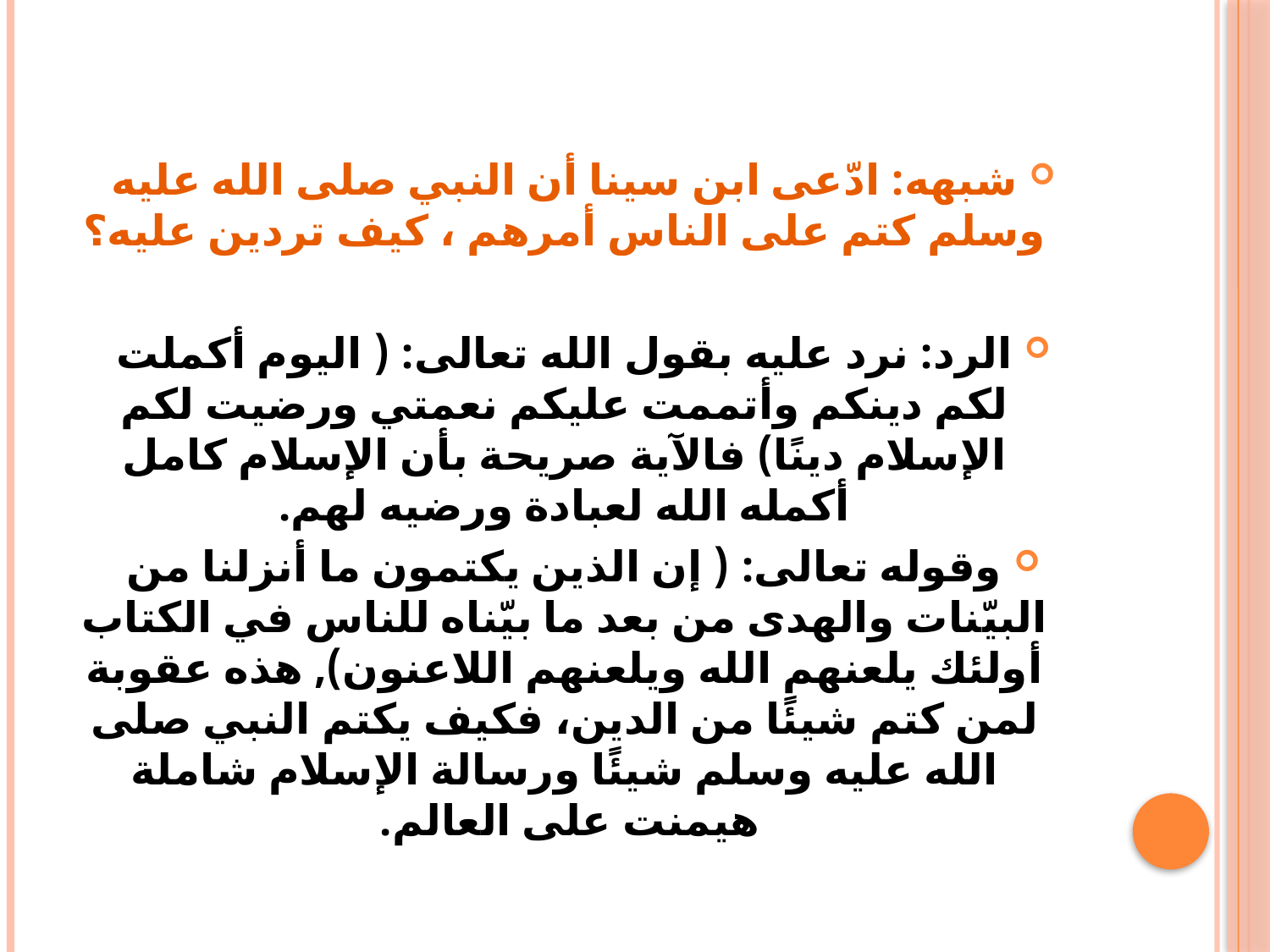

#
شبهه: ادّعى ابن سينا أن النبي صلى الله عليه وسلم كتم على الناس أمرهم ، كيف تردين عليه؟

الرد: نرد عليه بقول الله تعالى: ( اليوم أكملت لكم دينكم وأتممت عليكم نعمتي ورضيت لكم الإسلام دينًا) فالآية صريحة بأن الإسلام كامل أكمله الله لعبادة ورضيه لهم.
وقوله تعالى: ( إن الذين يكتمون ما أنزلنا من البيّنات والهدى من بعد ما بيّناه للناس في الكتاب أولئك يلعنهم الله ويلعنهم اللاعنون), هذه عقوبة لمن كتم شيئًا من الدين، فكيف يكتم النبي صلى الله عليه وسلم شيئًا ورسالة الإسلام شاملة هيمنت على العالم.